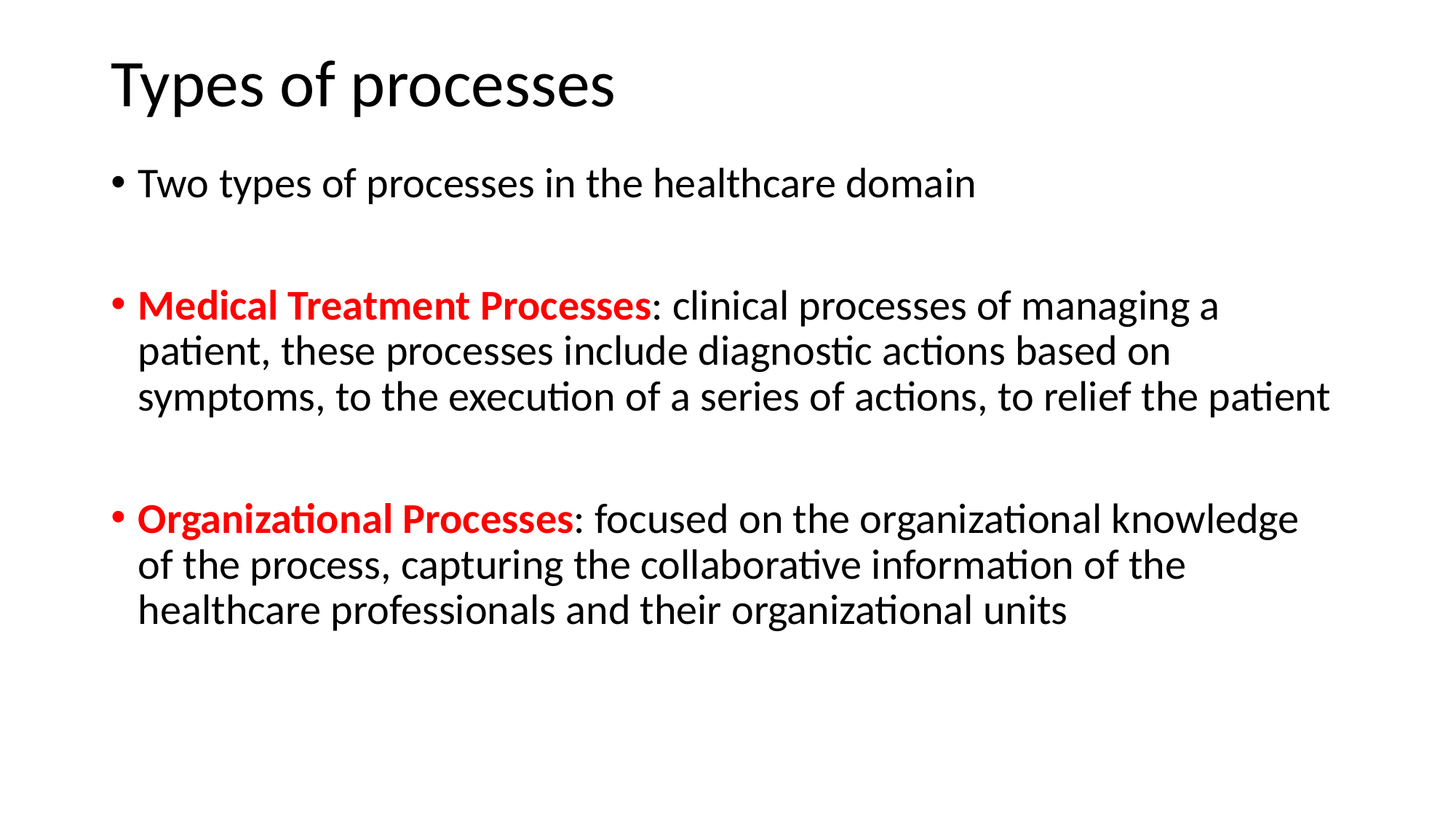

# Types of processes
Two types of processes in the healthcare domain

Medical Treatment Processes: clinical processes of managing a patient, these processes include diagnostic actions based on symptoms, to the execution of a series of actions, to relief the patient

Organizational Processes: focused on the organizational knowledge of the process, capturing the collaborative information of the healthcare professionals and their organizational units